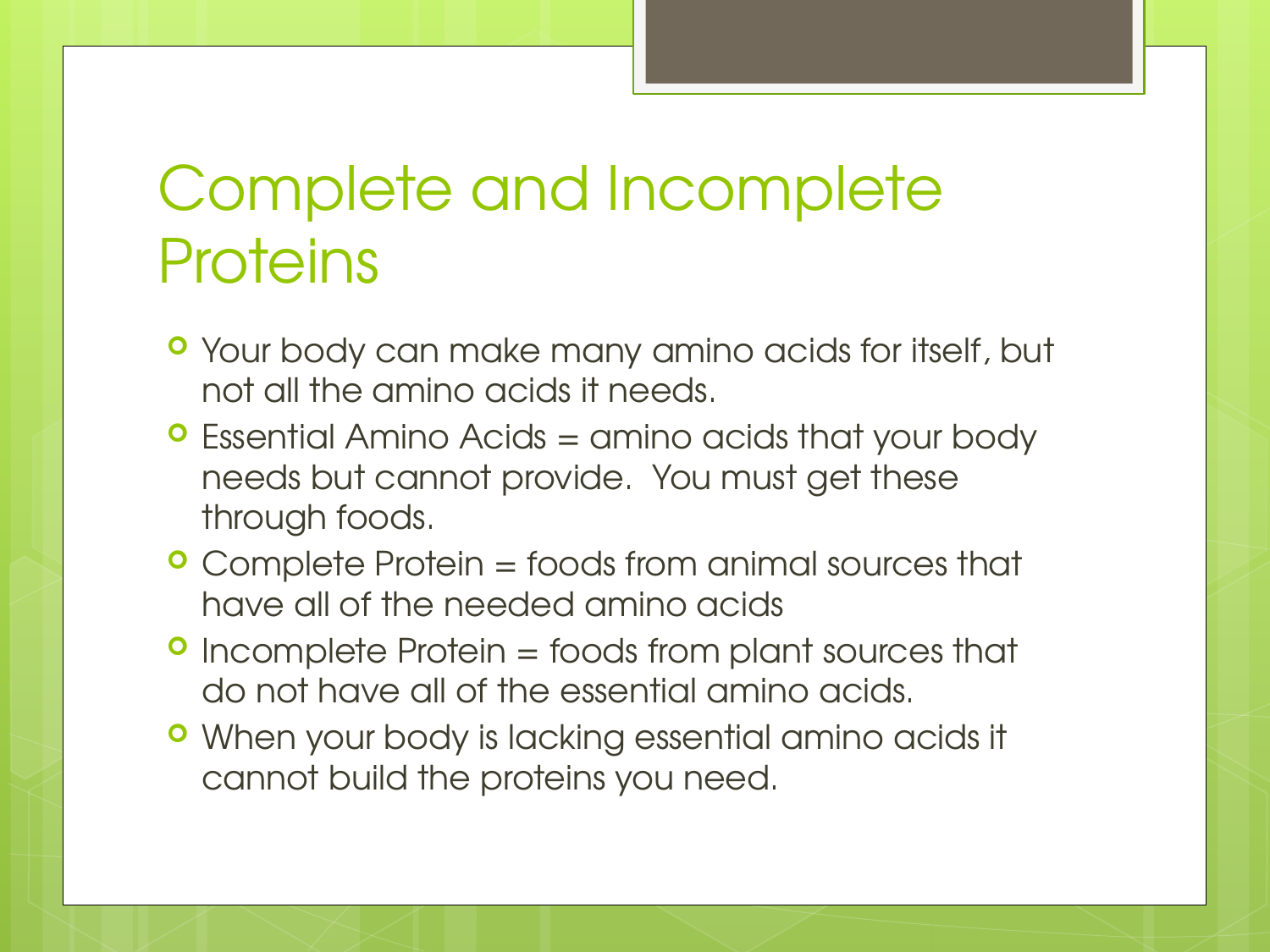

# Complete and Incomplete Proteins
Your body can make many amino acids for itself, but not all the amino acids it needs.
Essential Amino Acids = amino acids that your body needs but cannot provide.  You must get these through foods.
Complete Protein = foods from animal sources that have all of the needed amino acids
Incomplete Protein = foods from plant sources that do not have all of the essential amino acids.
When your body is lacking essential amino acids it cannot build the proteins you need.